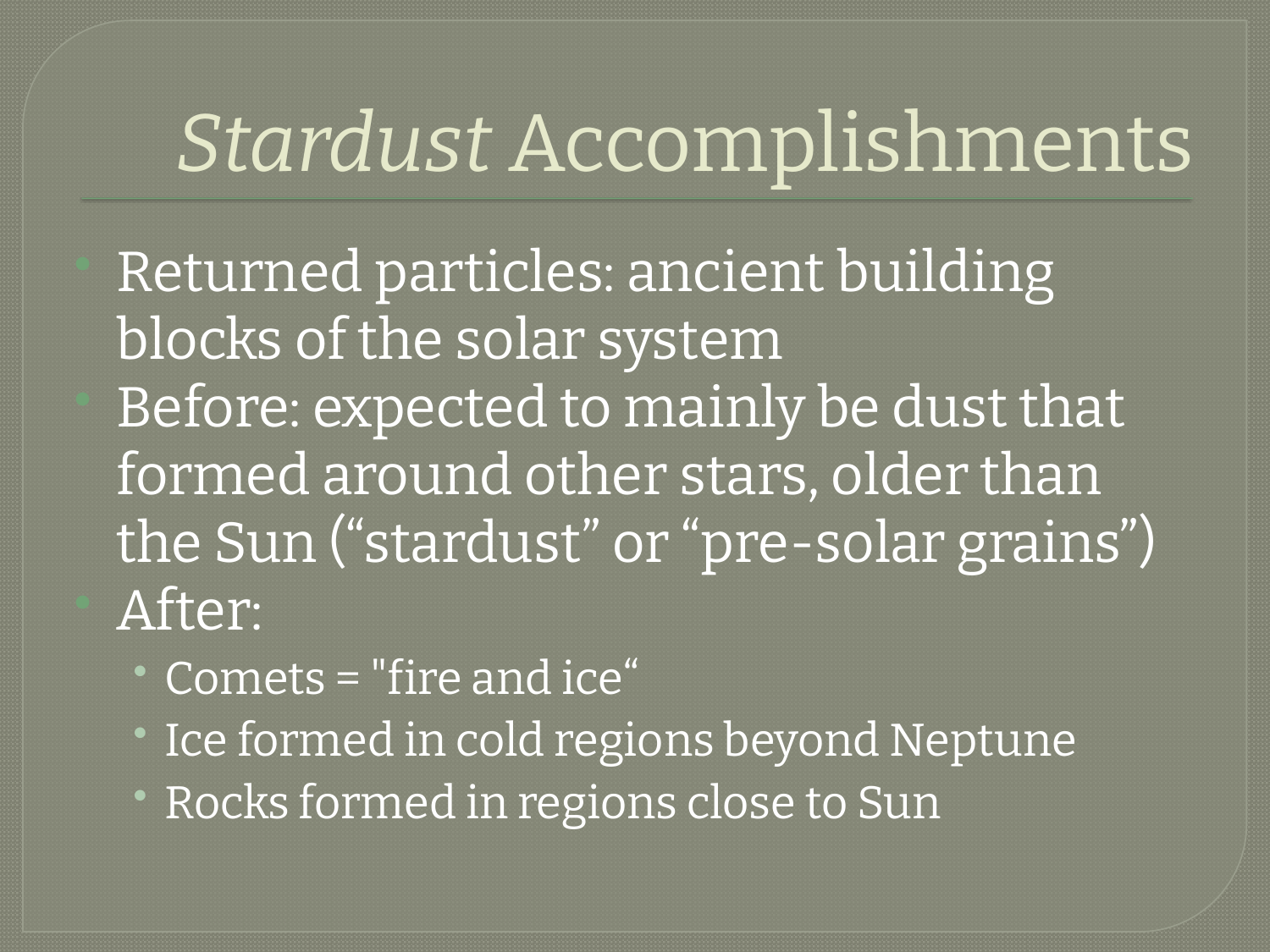

# Stardust Accomplishments
Returned particles: ancient building blocks of the solar system
Before: expected to mainly be dust that formed around other stars, older than the Sun (“stardust” or “pre-solar grains”)
After:
Comets = "fire and ice“
Ice formed in cold regions beyond Neptune
Rocks formed in regions close to Sun